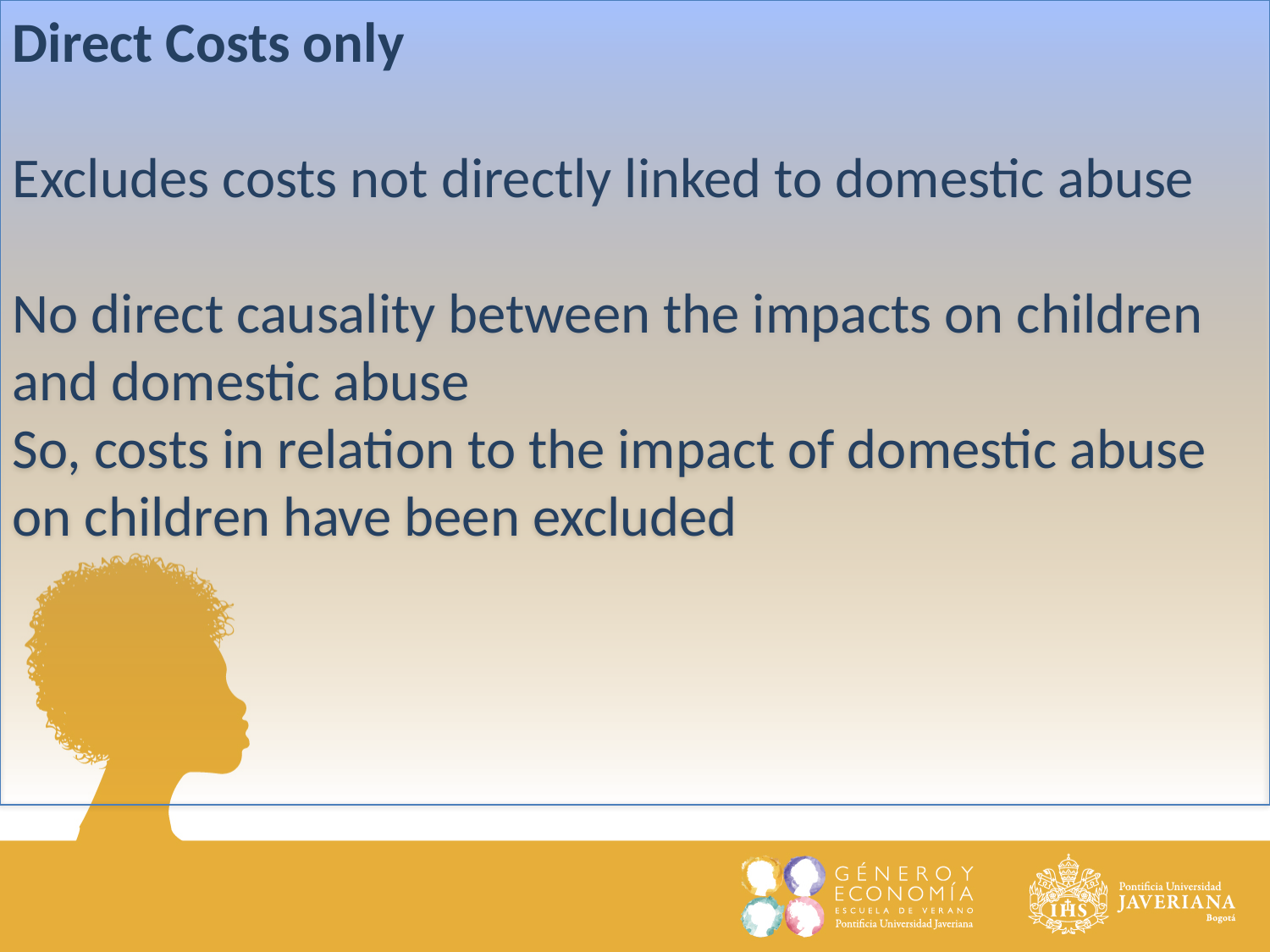

Direct Costs only

Excludes costs not directly linked to domestic abuse

No direct causality between the impacts on children and domestic abuse
So, costs in relation to the impact of domestic abuse on children have been excluded